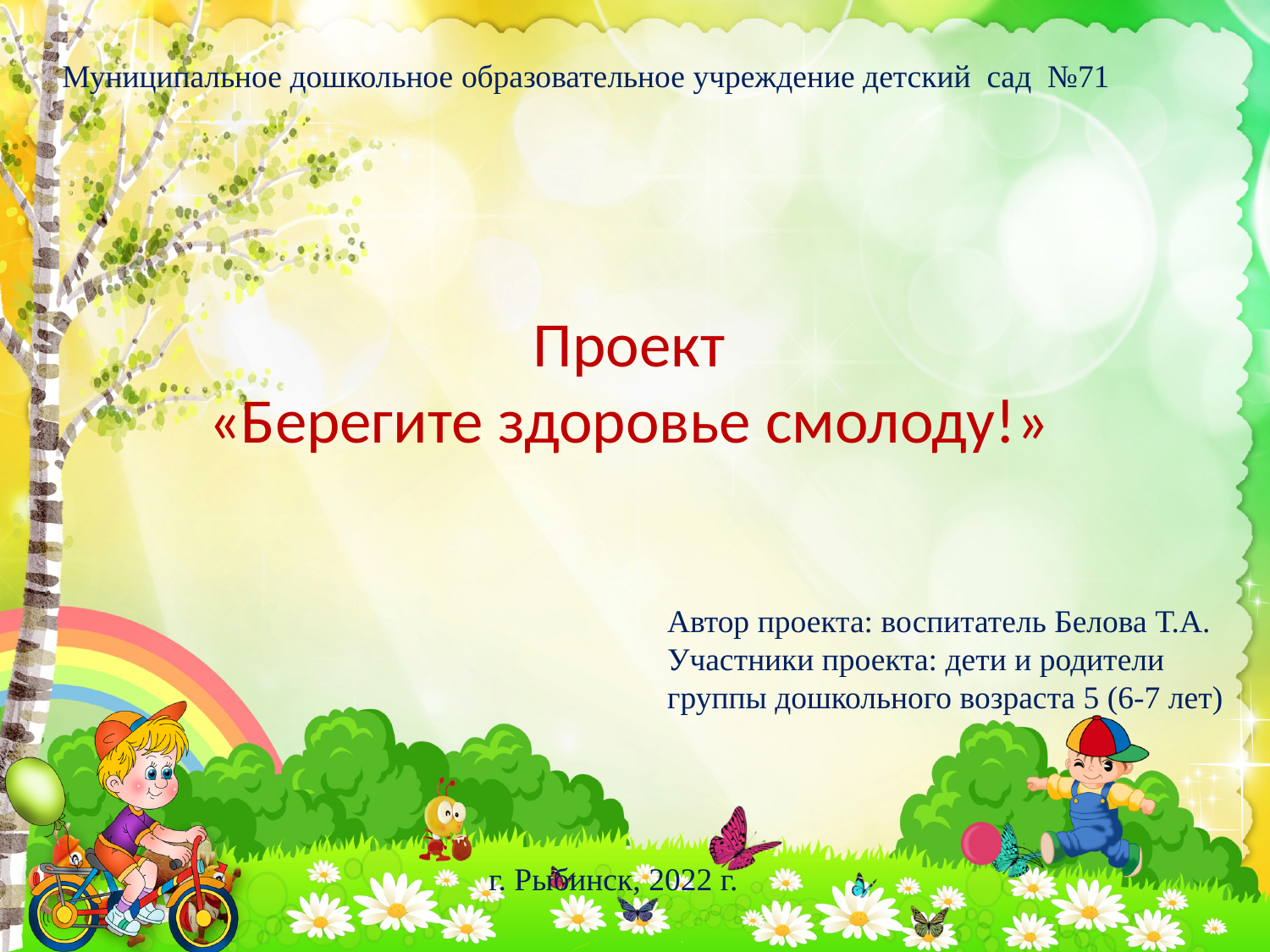

Муниципальное дошкольное образовательное учреждение детский  сад  №71
# Проект «Берегите здоровье смолоду!»
Автор проекта: воспитатель Белова Т.А.
Участники проекта: дети и родители группы дошкольного возраста 5 (6-7 лет)
г. Рыбинск, 2022 г.